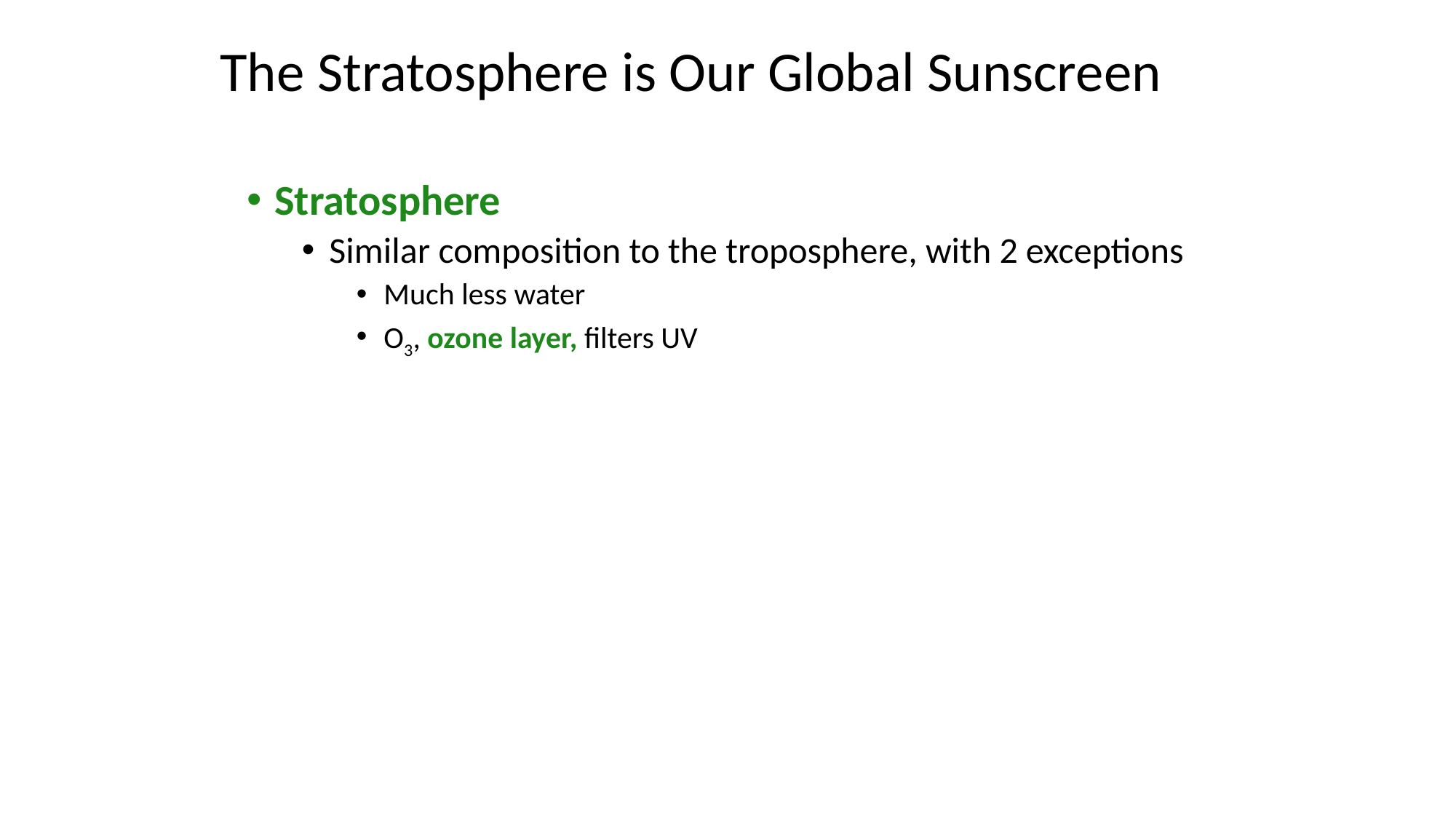

# The Stratosphere is Our Global Sunscreen
Stratosphere
Similar composition to the troposphere, with 2 exceptions
Much less water
O3, ozone layer, filters UV